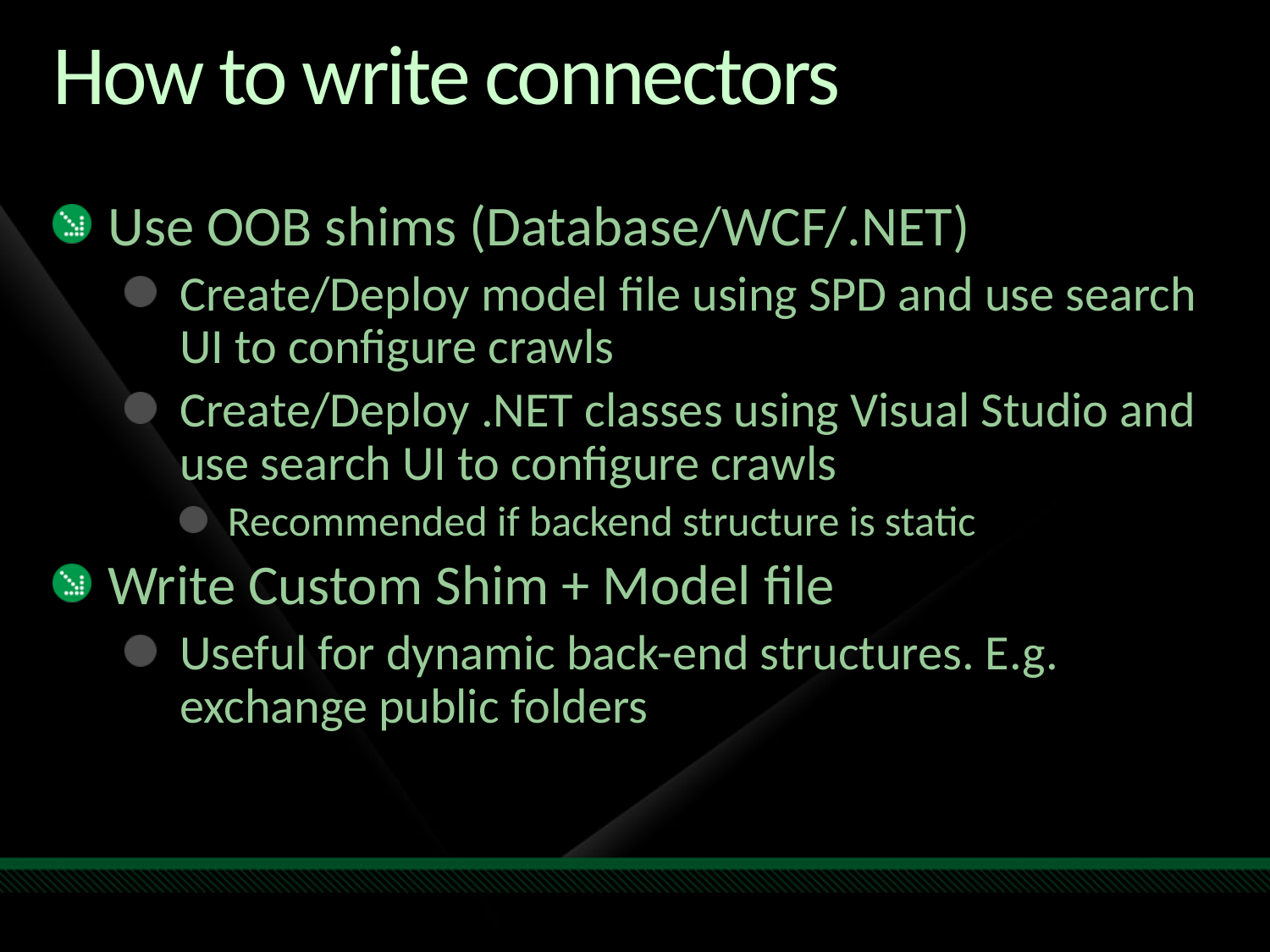

# How to write connectors
Use OOB shims (Database/WCF/.NET)
Create/Deploy model file using SPD and use search UI to configure crawls
Create/Deploy .NET classes using Visual Studio and use search UI to configure crawls
Recommended if backend structure is static
Write Custom Shim + Model file
Useful for dynamic back-end structures. E.g. exchange public folders